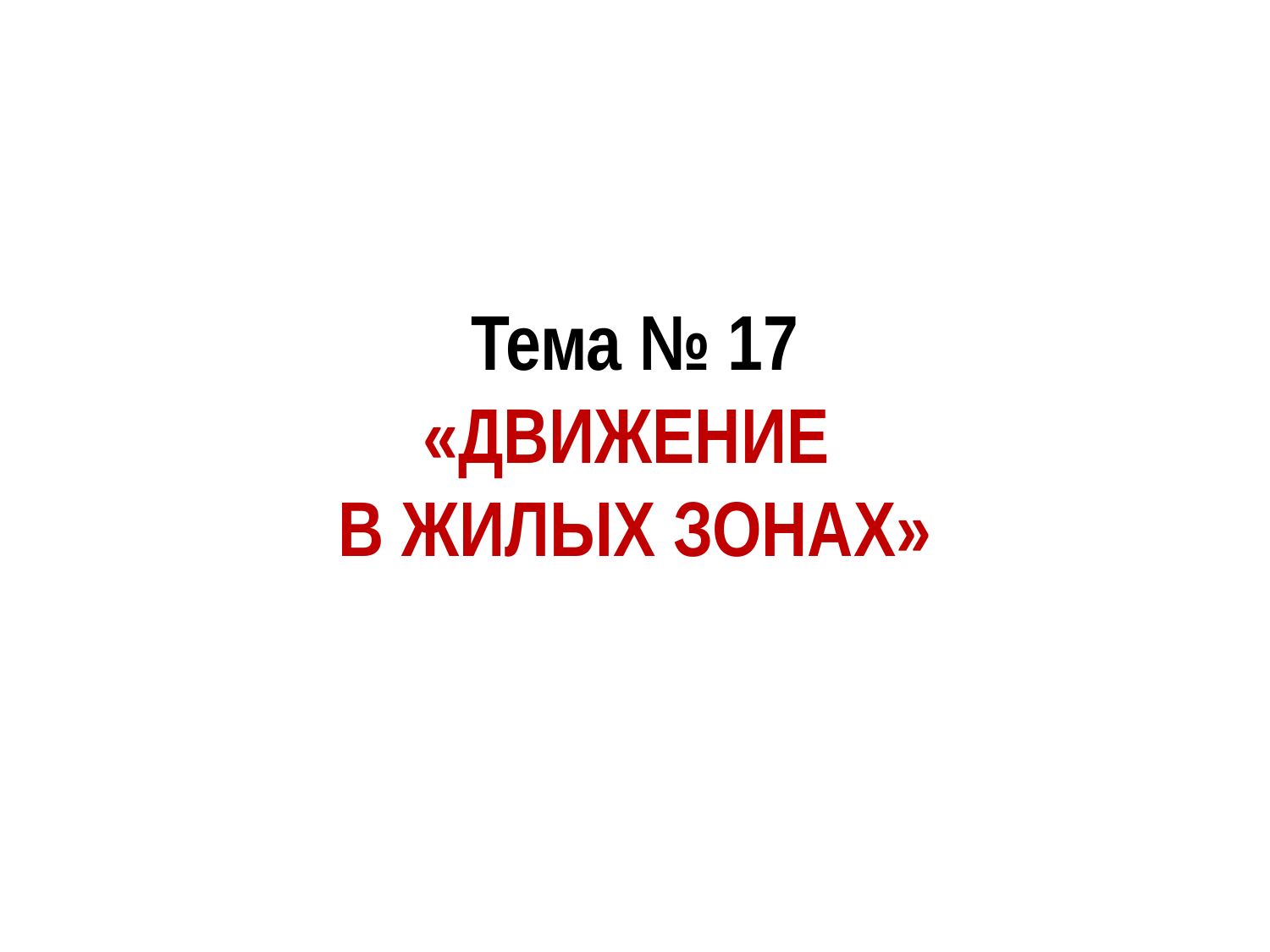

# Тема № 17 «ДВИЖЕНИЕ В ЖИЛЫХ ЗОНАХ»